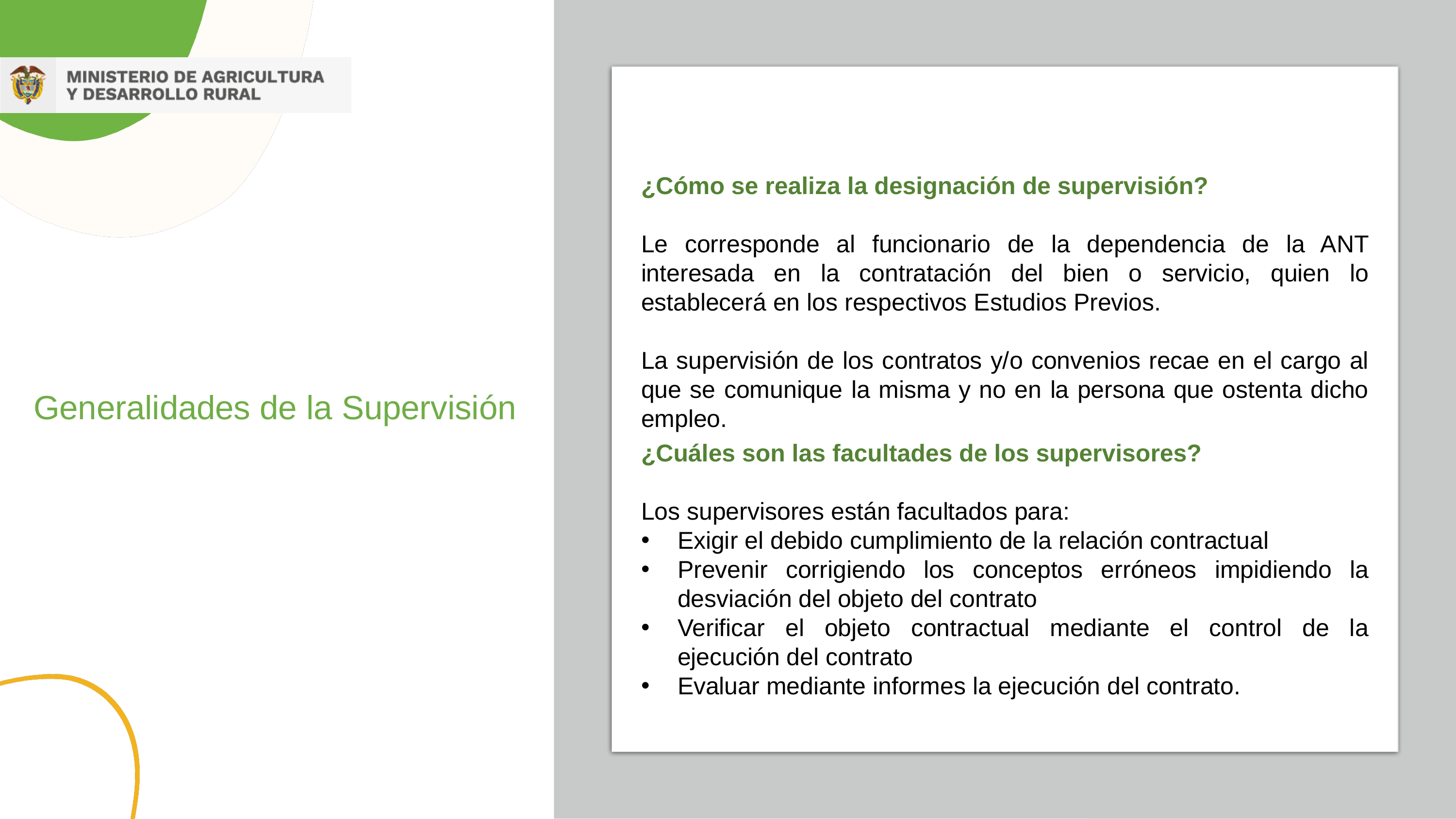

¿Cómo se realiza la designación de supervisión?

Le corresponde al funcionario de la dependencia de la ANT interesada en la contratación del bien o servicio, quien lo establecerá en los respectivos Estudios Previos.

La supervisión de los contratos y/o convenios recae en el cargo al que se comunique la misma y no en la persona que ostenta dicho empleo.
Generalidades de la Supervisión
¿Cuáles son las facultades de los supervisores?

Los supervisores están facultados para:
Exigir el debido cumplimiento de la relación contractual
Prevenir corrigiendo los conceptos erróneos impidiendo la desviación del objeto del contrato
Verificar el objeto contractual mediante el control de la ejecución del contrato
Evaluar mediante informes la ejecución del contrato.